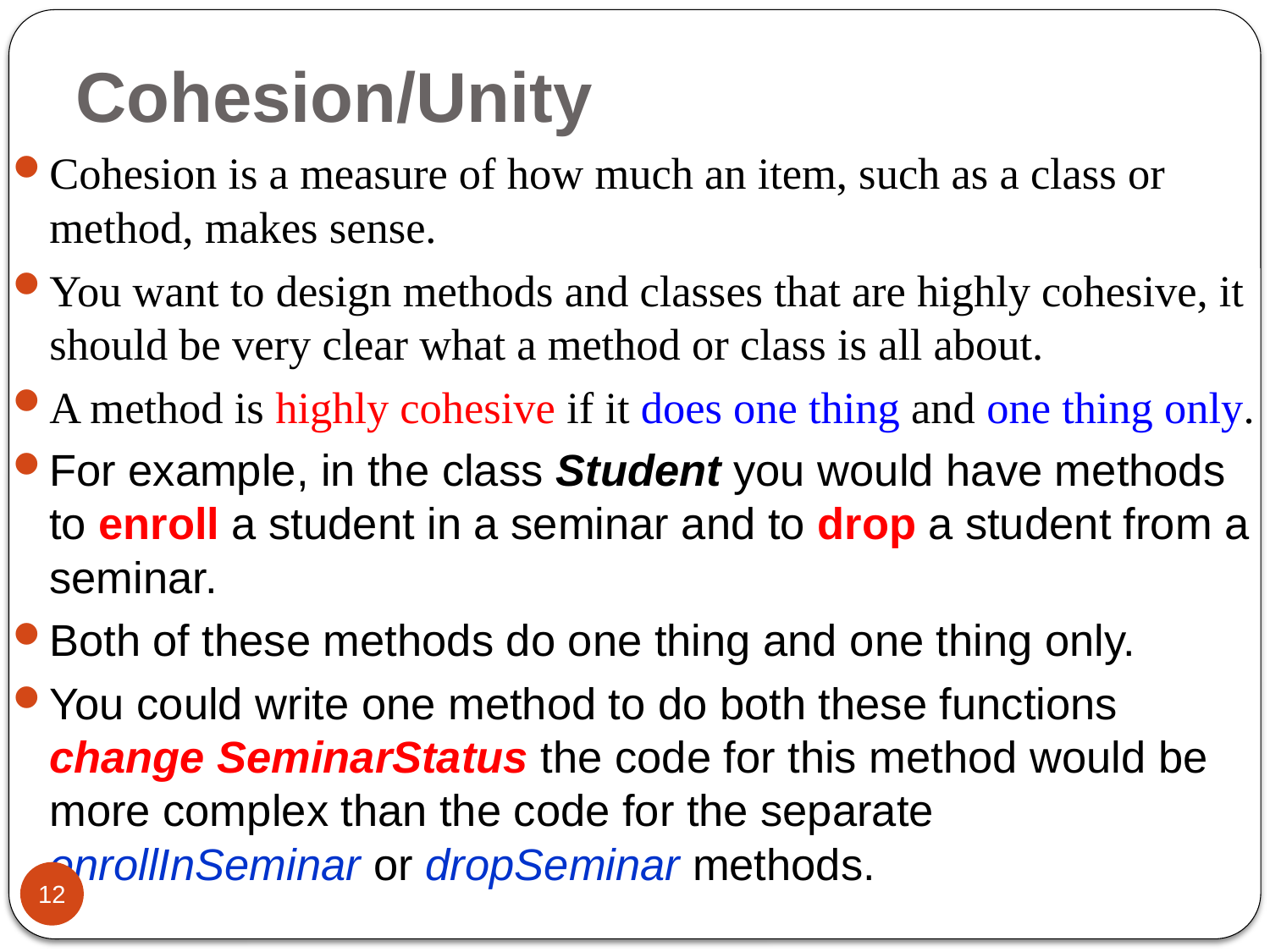

# Cohesion/Unity
Cohesion is a measure of how much an item, such as a class or method, makes sense.
You want to design methods and classes that are highly cohesive, it should be very clear what a method or class is all about.
A method is highly cohesive if it does one thing and one thing only.
For example, in the class Student you would have methods to enroll a student in a seminar and to drop a student from a seminar.
Both of these methods do one thing and one thing only.
You could write one method to do both these functions change SeminarStatus the code for this method would be more complex than the code for the separate enrollInSeminar or dropSeminar methods.

12